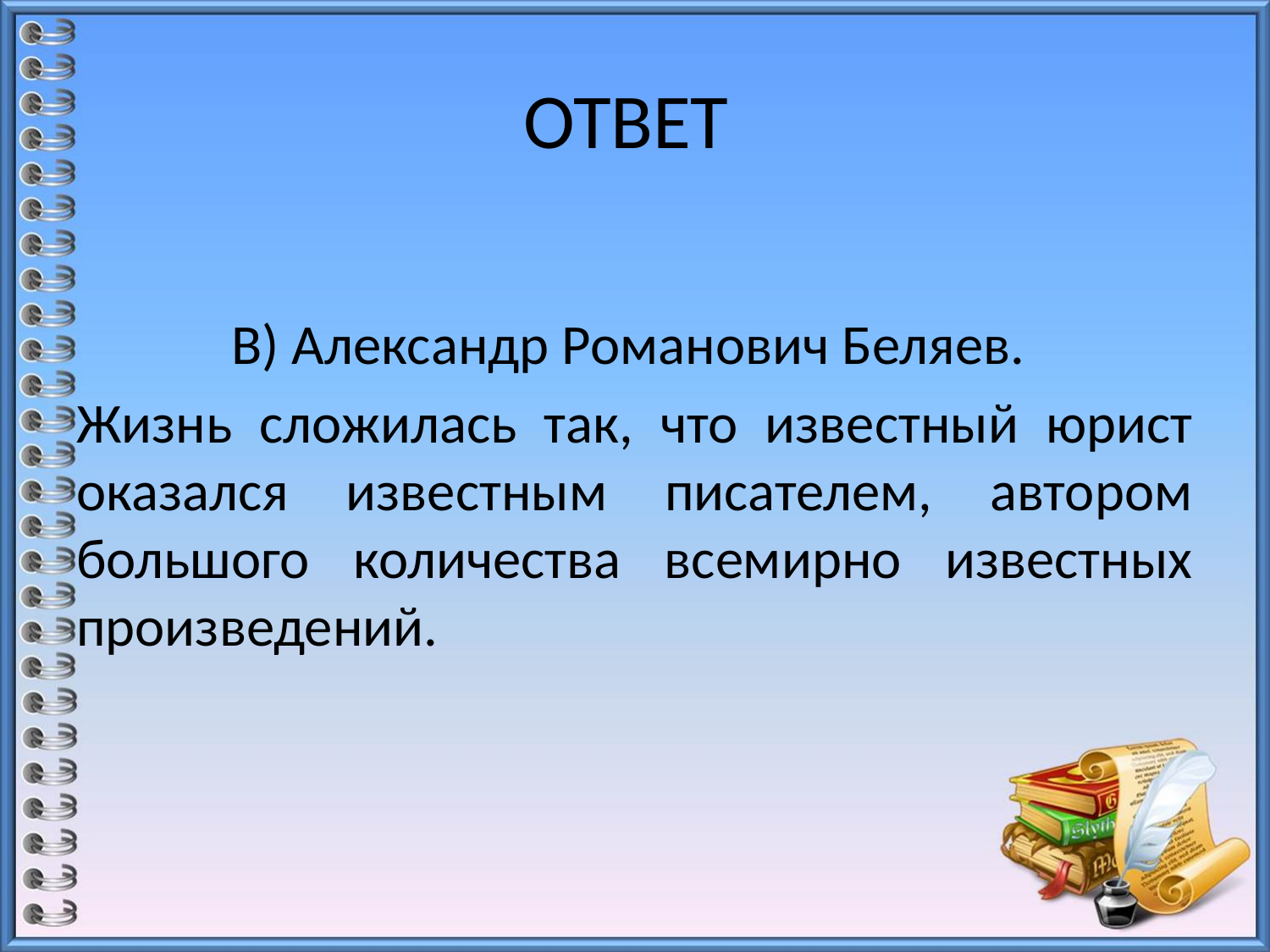

# ОТВЕТ

В) Александр Романович Беляев.
Жизнь сложилась так, что известный юрист оказался известным писателем, автором большого количества всемирно известных произведений.